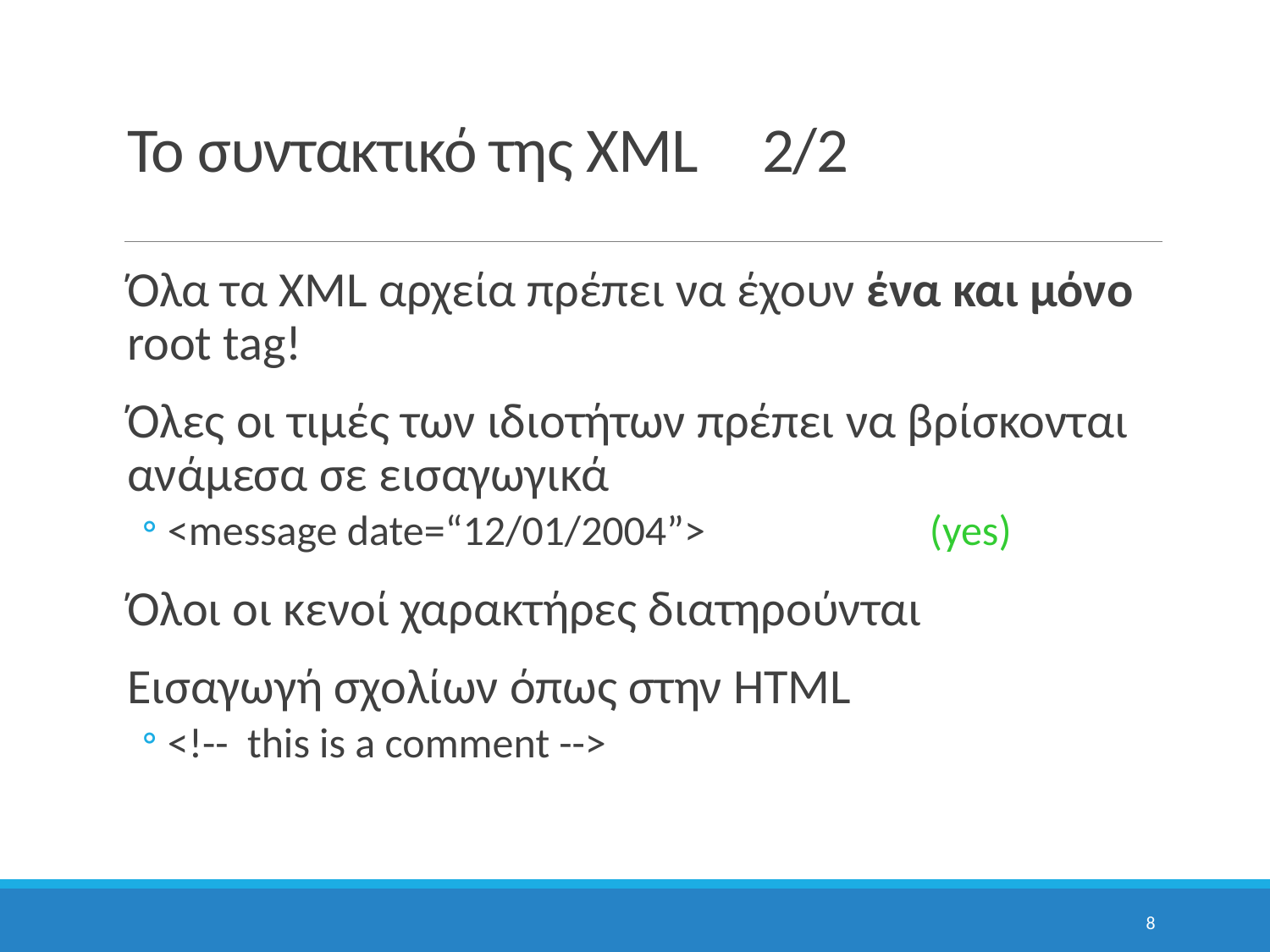

# Το συντακτικό της XML	2/2
Όλα τα XML αρχεία πρέπει να έχουν ένα και μόνο root tag!
Όλες οι τιμές των ιδιοτήτων πρέπει να βρίσκονται ανάμεσα σε εισαγωγικά
<message date=“12/01/2004”>		(yes)
Όλοι οι κενοί χαρακτήρες διατηρούνται
Εισαγωγή σχολίων όπως στην HTML
<!--  this is a comment -->
8